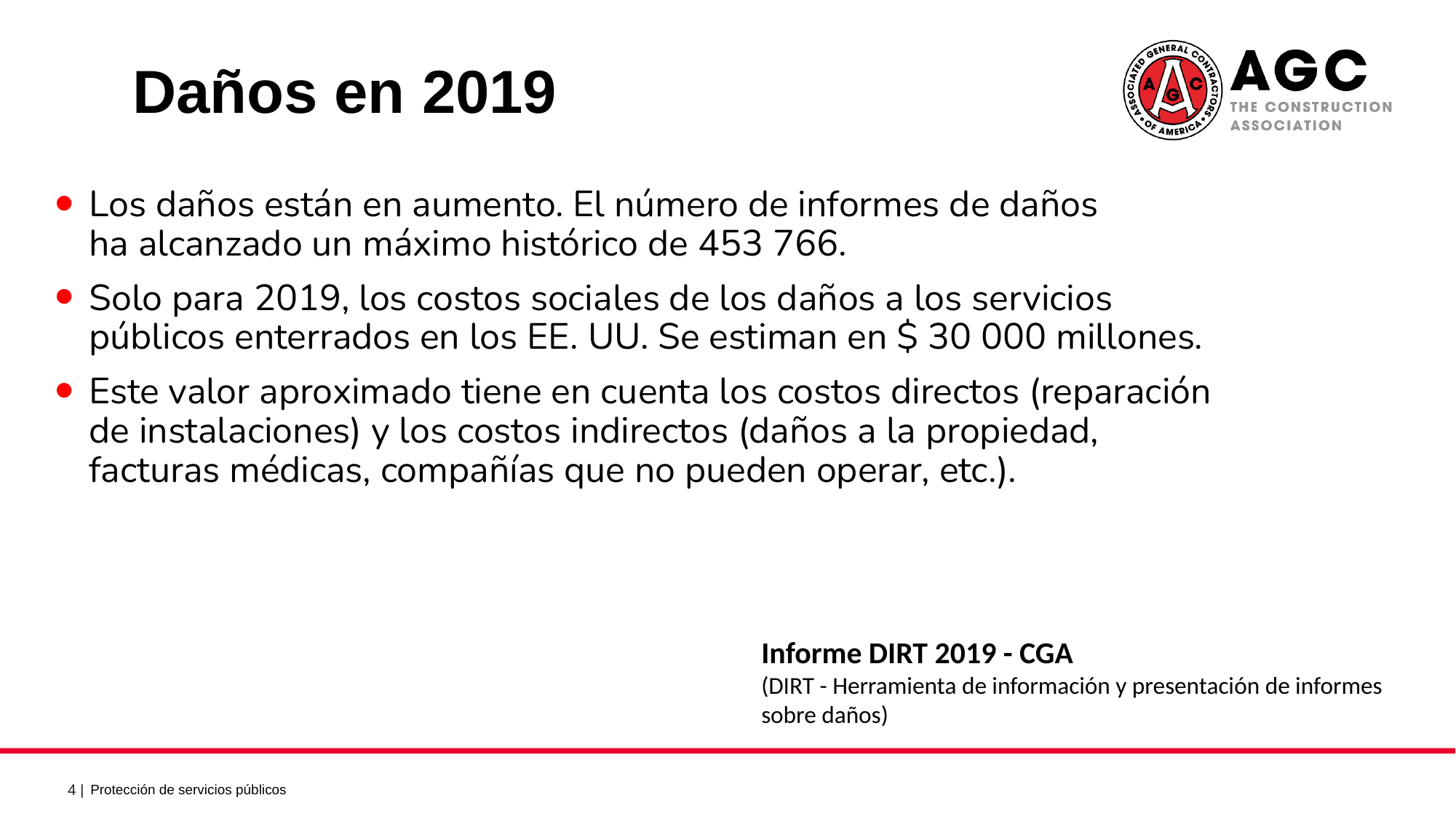

Daños en 2019

Los daños están en aumento. El número de informes de daños
ha alcanzado un máximo histórico de 453 766.
Solo para 2019, los costos sociales de los daños a los servicios públicos enterrados en los EE. UU. Se estiman en $ 30 000 millones.
Este valor aproximado tiene en cuenta los costos directos (reparación de instalaciones) y los costos indirectos (daños a la propiedad, facturas médicas, compañías que no pueden operar, etc.).

Informe DIRT 2019 - CGA
(DIRT - Herramienta de información y presentación de informes sobre daños)
Protección de servicios públicos